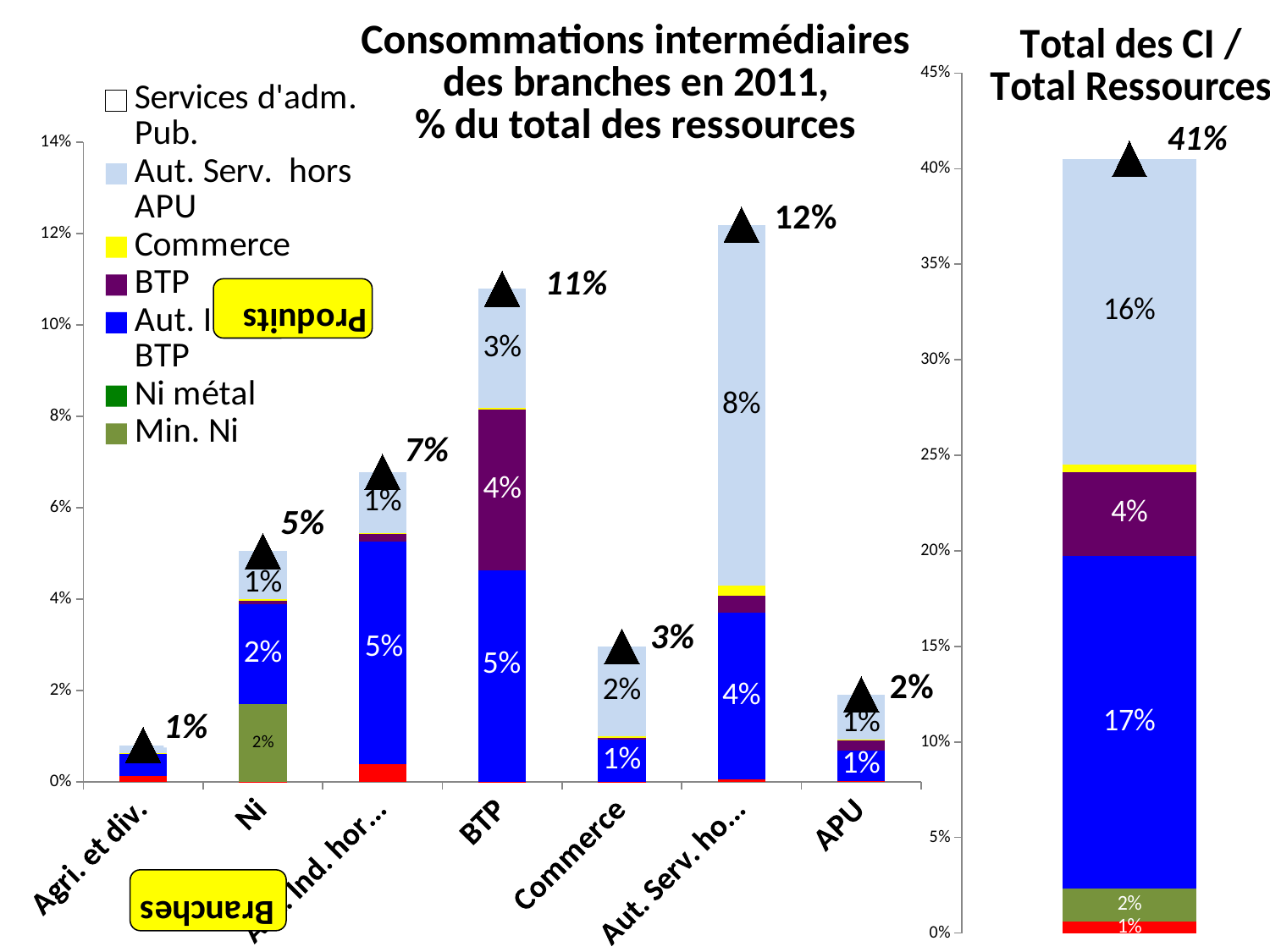

### Chart: Consommations intermédiaires
 des branches en 2011,
% du total des ressources

| Category | Agri. et div. | Min. Ni  | Ni métal | Aut. Ind. hors BTP | BTP  | Commerce | Aut. Serv.  hors APU | Services d'adm. Pub.  | Total |
|---|---|---|---|---|---|---|---|---|---|
| Agri. et div. | 0.00139015260634211 | 0.0 | 0.0 | 0.00478495549000711 | 0.000103633708256046 | 4.01751820552071e-05 | 0.00173346779845024 | 0.0 | 0.00805238478511071 |
| Ni | 7.76111471521046e-06 | 0.017035646799887 | 0.0 | 0.0217900143671929 | 0.00091170271095737 | 0.000294465823018279 | 0.0104934836311243 | 0.0 | 0.050533074446895 |
| Aut. Ind. hors BTP | 0.00383353413315425 | 0.0 | 0.0 | 0.0488078242993197 | 0.00162115990315955 | 0.000223702718261948 | 0.0134043581854879 | 0.0 | 0.0678905792393833 |
| BTP | 6.6197743159148e-05 | 0.0 | 0.0 | 0.0462041985804465 | 0.0351911767995628 | 0.000383946910323059 | 0.0260641058944753 | 0.0 | 0.107909625927967 |
| Commerce | 9.58725935408351e-06 | 0.0 | 0.0 | 0.00935533898494663 | 0.000236942266893778 | 0.000436448568690659 | 0.0196310548678853 | 0.0 | 0.0296693719477704 |
| Aut. Serv. hors APU | 0.000481645648502767 | 0.0 | 0.0 | 0.0365872643759813 | 0.00375820566680073 | 0.00221054808535583 | 0.0789154709604197 | 0.0 | 0.12195313473706 |
| APU | 0.000297205039976589 | 0.0 | 0.0 | 0.00666268871492832 | 0.0020850006414333 | 0.00023374651377575 | 0.00989039936413643 | 0.0 | 0.0191690402742504 |

### Chart: Total des CI / Total Ressources

| Category | Agri. et div. | Min. Ni  | Ni métal | Aut. Ind. hors BTP | BTP  | Commerce | Aut. Serv.  hors APU | Services d'adm. Pub.  | Total |
|---|---|---|---|---|---|---|---|---|---|
| Total des CI | 0.00608608354520415 | 0.017035646799887 | 0.0 | 0.174192284812822 | 0.0439078216970636 | 0.00382303380148073 | 0.160132340701979 | 0.0 | 0.405177211358437 |